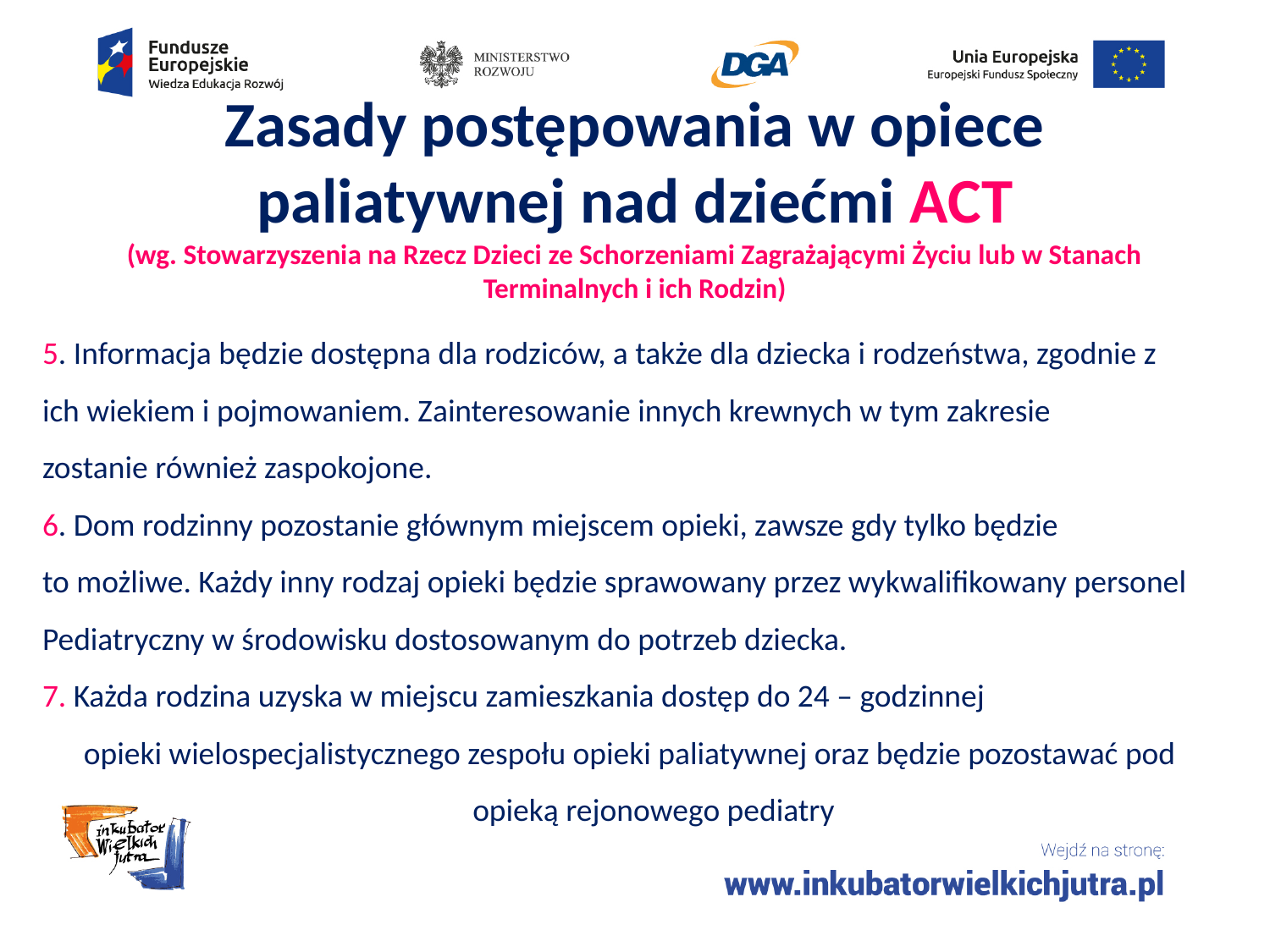

# Zasady postępowania w opiece paliatywnej nad dziećmi ACT (wg. Stowarzyszenia na Rzecz Dzieci ze Schorzeniami Zagrażającymi Życiu lub w Stanach Terminalnych i ich Rodzin)
5. Informacja będzie dostępna dla rodziców, a także dla dziecka i rodzeństwa, zgodnie z
ich wiekiem i pojmowaniem. Zainteresowanie innych krewnych w tym zakresie
zostanie również zaspokojone.
6. Dom rodzinny pozostanie głównym miejscem opieki, zawsze gdy tylko będzie
to możliwe. Każdy inny rodzaj opieki będzie sprawowany przez wykwalifikowany personel
Pediatryczny w środowisku dostosowanym do potrzeb dziecka.
7. Każda rodzina uzyska w miejscu zamieszkania dostęp do 24 – godzinnej
opieki wielospecjalistycznego zespołu opieki paliatywnej oraz będzie pozostawać pod opieką rejonowego pediatry